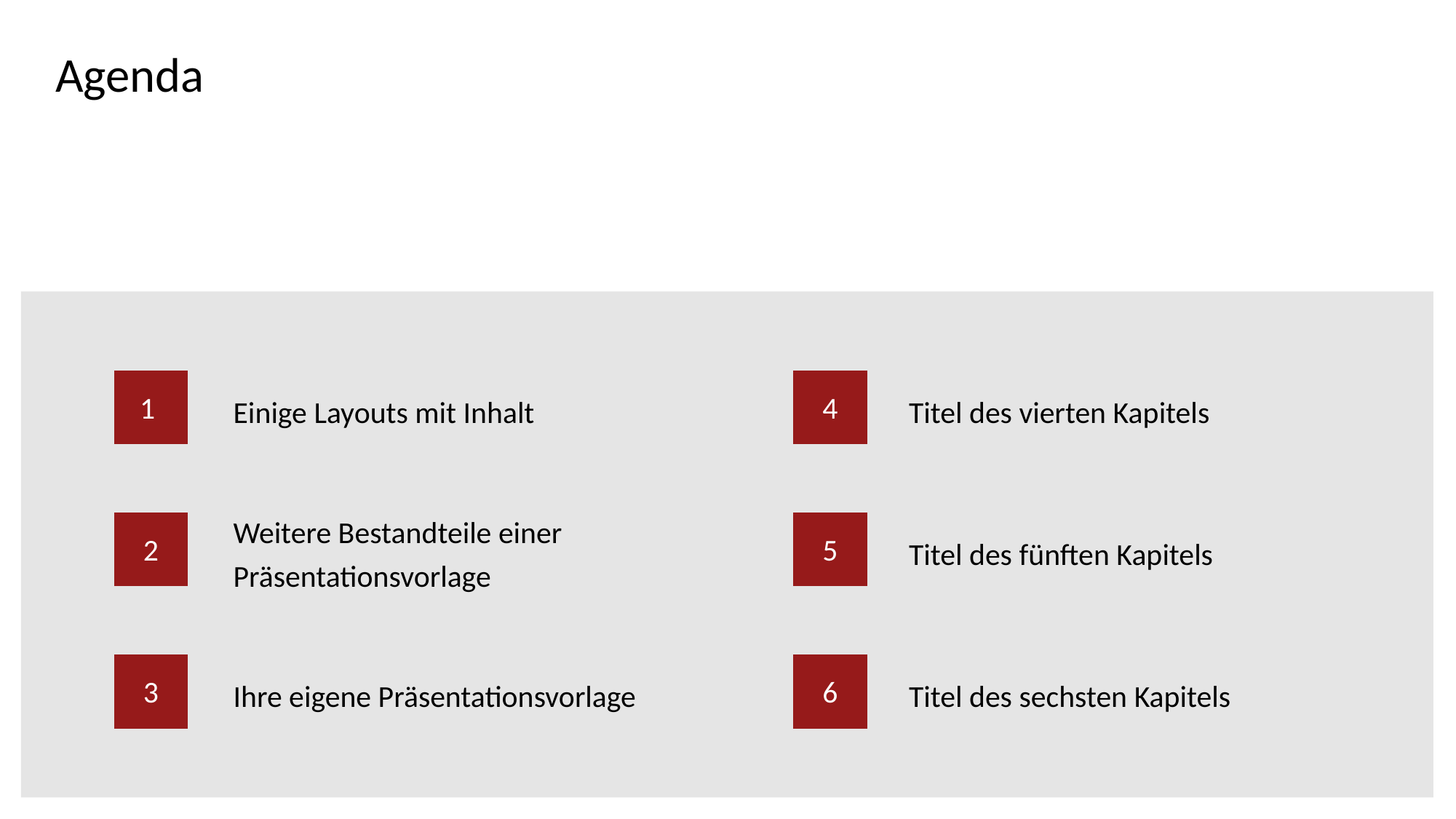

# Agenda
Titel des vierten Kapitels
1
Einige Layouts mit Inhalt
4
Weitere Bestandteile einer Präsentationsvorlage
Titel des fünften Kapitels
2
5
Titel des sechsten Kapitels
Ihre eigene Präsentationsvorlage
3
6